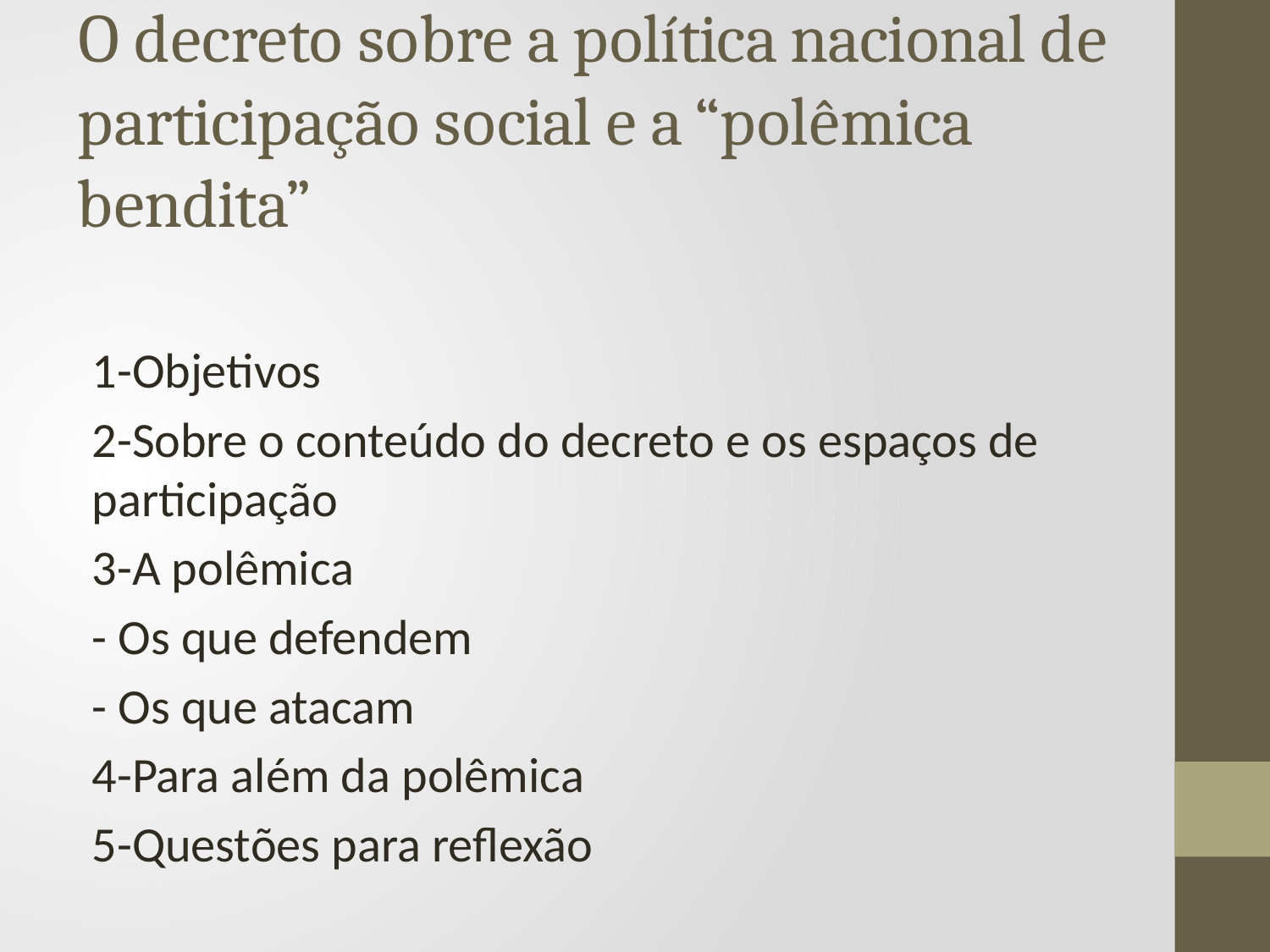

# O decreto sobre a política nacional de participação social e a “polêmica bendita”

1-Objetivos
2-Sobre o conteúdo do decreto e os espaços de participação
3-A polêmica
- Os que defendem
- Os que atacam
4-Para além da polêmica
5-Questões para reflexão